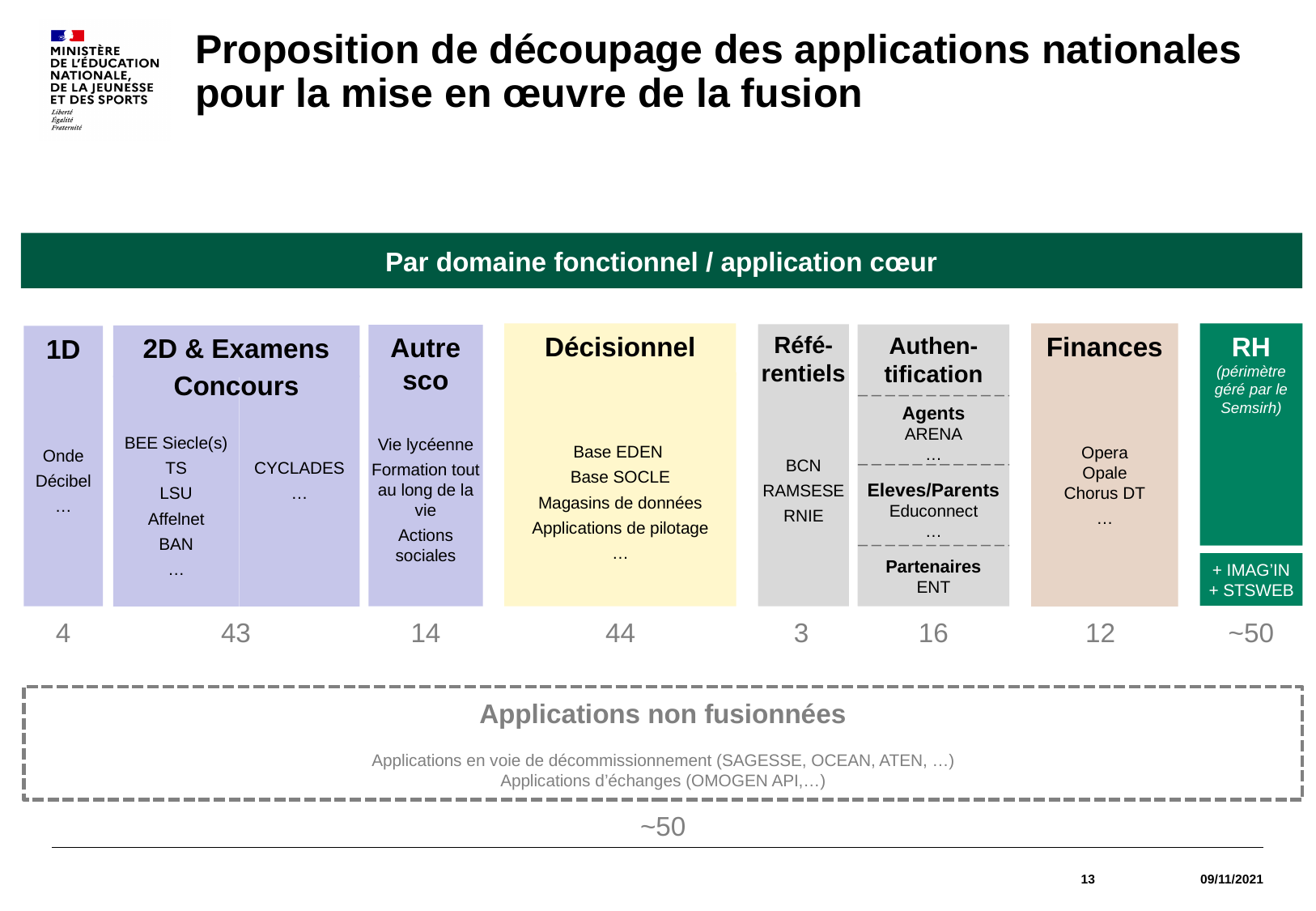

# Proposition de découpage des applications nationales pour la mise en œuvre de la fusion
Par domaine fonctionnel / application cœur
Décisionnel

Base EDEN
Base SOCLE
Magasins de données
Applications de pilotage
…

Magasins de données
Applications de pilotage
…
Finances

Opera
Opale
Chorus DT
…

RH
(périmètre géré par le Semsirh)

Réfé-rentiels

BCN
RAMSESE
RNIE

Authen-tification

Agents
ARENA
…

Eleves/Parents
Educonnect
…

Partenaires
ENT

Autre sco

Vie lycéenne
Formation tout au long de la vie
Actions sociales
2D & Examens
Concours

BEE Siecle(s)
TS
LSU
Affelnet
BAN
…

CYCLADES
…
1D

Onde
Décibel
…
+ IMAG’IN
+ STSWEB
4
43
14
44
3
16
12
~50
Applications non fusionnées

Applications en voie de décommissionnement (SAGESSE, OCEAN, ATEN, …)
Applications d’échanges (OMOGEN API,…)
~50
13
09/11/2021